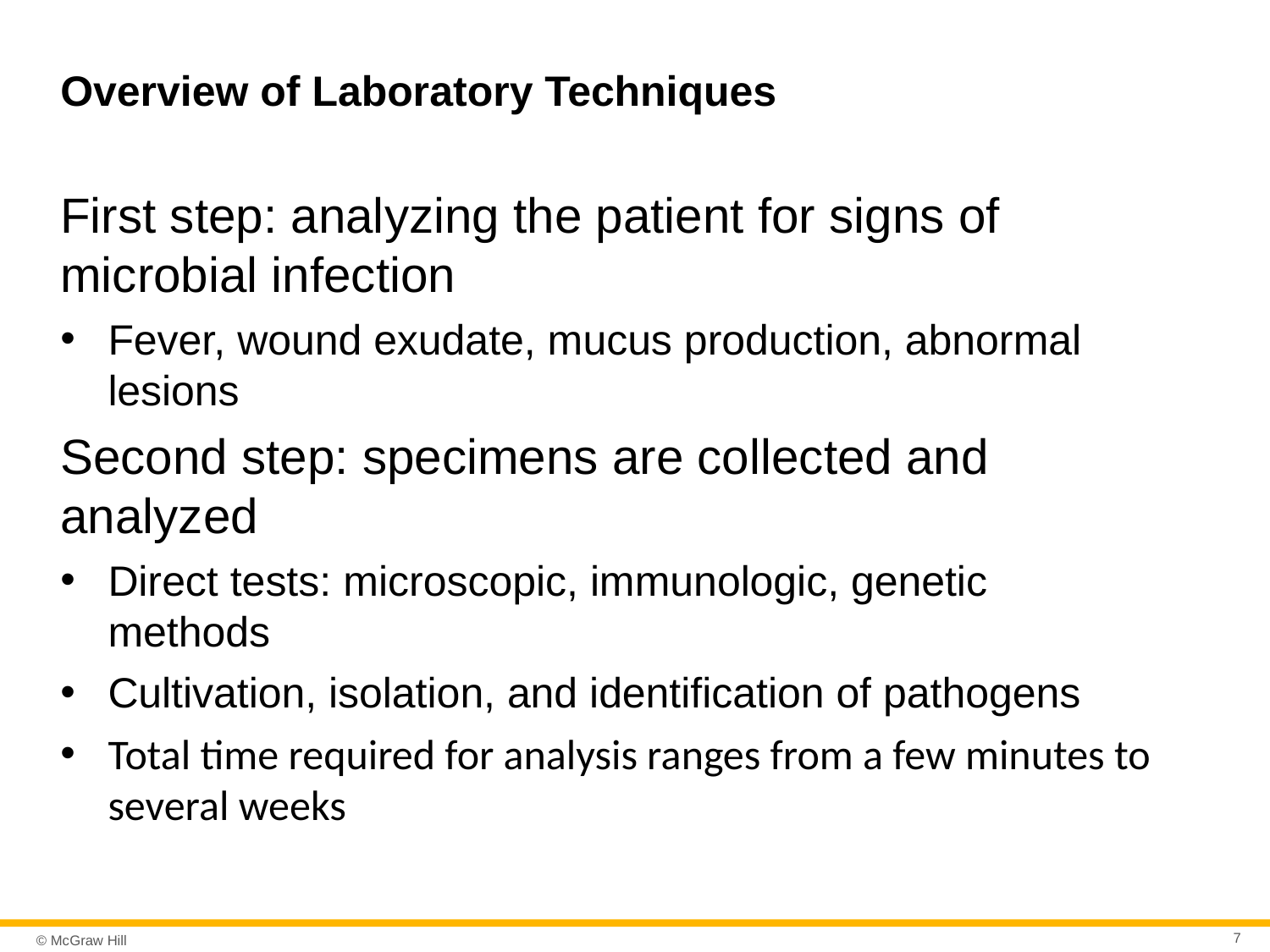

# Overview of Laboratory Techniques
First step: analyzing the patient for signs of microbial infection
Fever, wound exudate, mucus production, abnormal lesions
Second step: specimens are collected and analyzed
Direct tests: microscopic, immunologic, genetic methods
Cultivation, isolation, and identification of pathogens
Total time required for analysis ranges from a few minutes to several weeks